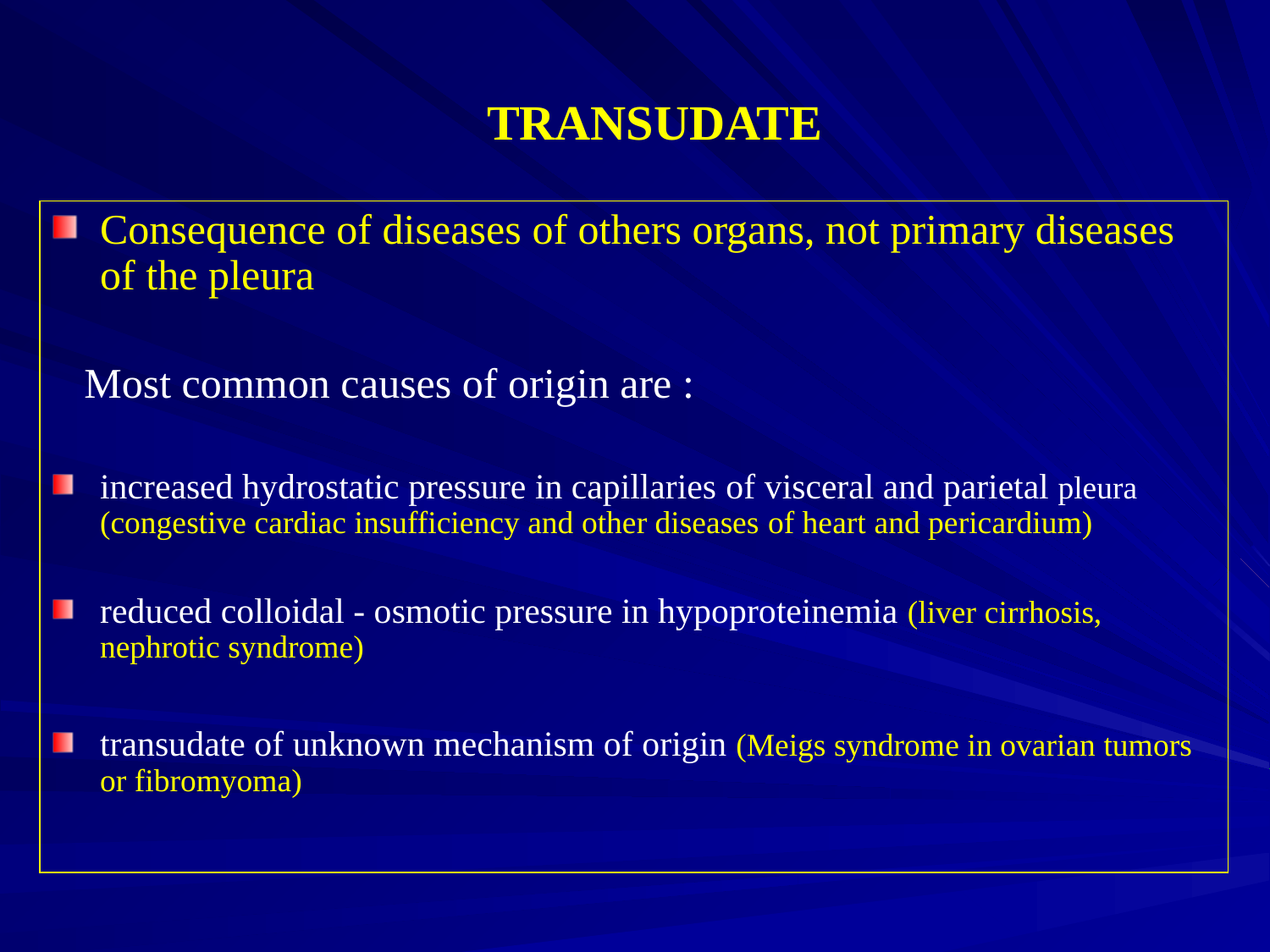

# TRANSUDATE
Consequence of diseases of others organs, not primary diseases of the pleura

   Most common causes of origin are :

increased hydrostatic pressure in capillaries of visceral and parietal pleura (congestive cardiac insufficiency and other diseases of heart and pericardium)

reduced colloidal - osmotic pressure in hypoproteinemia (liver cirrhosis, nephrotic syndrome)

transudate of unknown mechanism of origin (Meigs syndrome in ovarian tumors or fibromyoma)